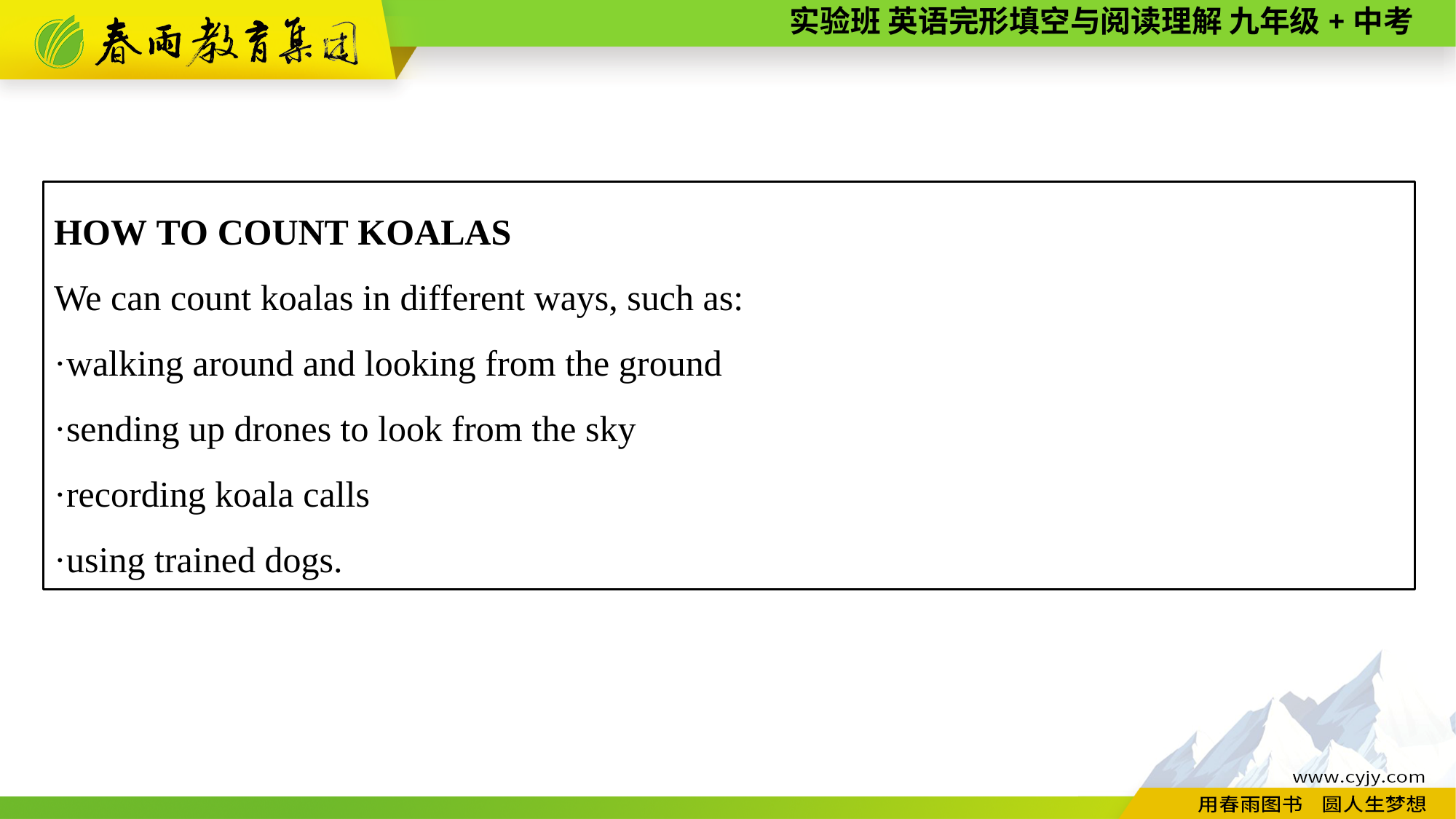

HOW TO COUNT KOALAS
We can count koalas in different ways, such as:
·walking around and looking from the ground
·sending up drones to look from the sky
·recording koala calls
·using trained dogs.